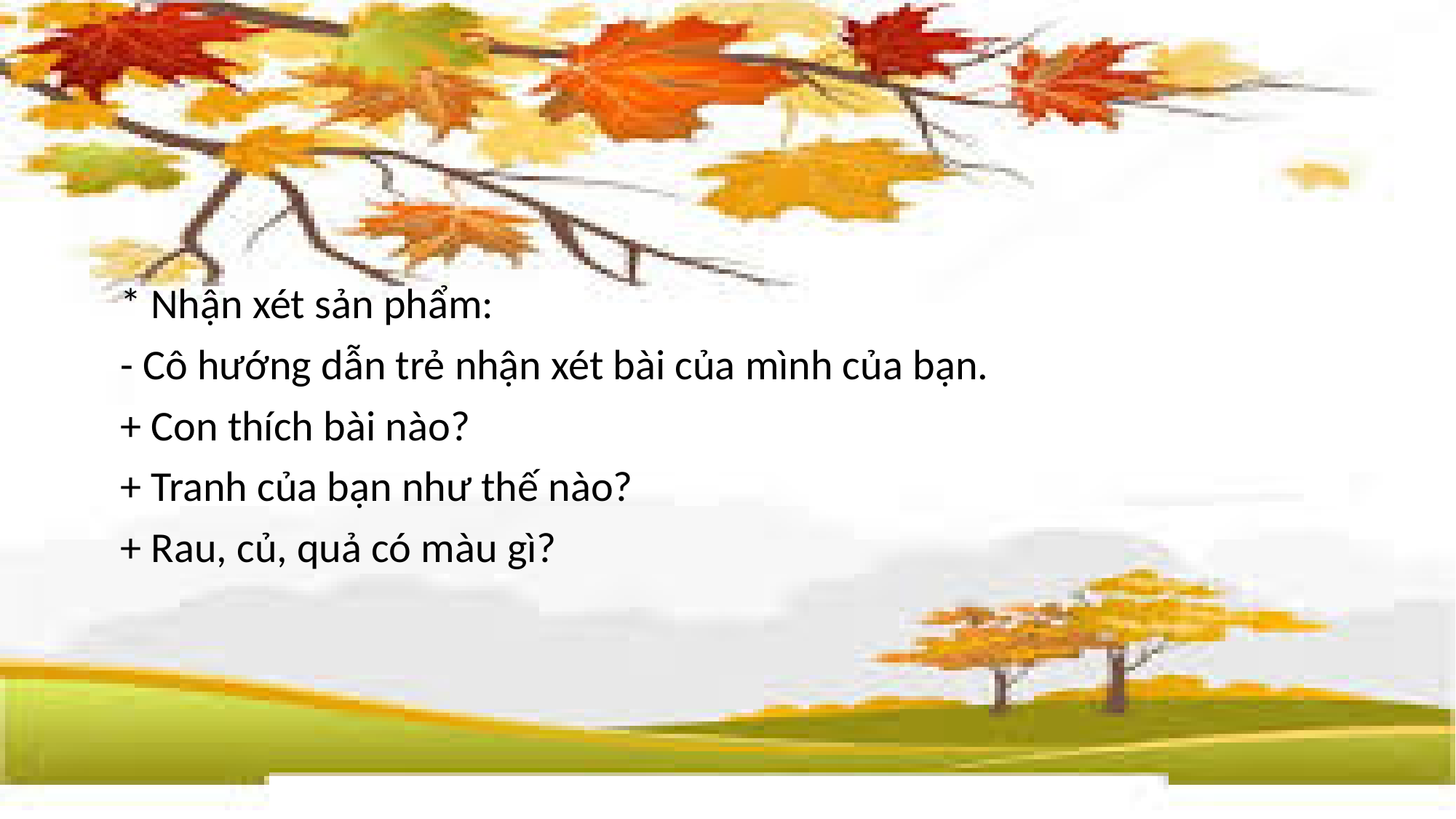

* Nhận xét sản phẩm:
- Cô hướng dẫn trẻ nhận xét bài của mình của bạn.
+ Con thích bài nào?
+ Tranh của bạn như thế nào?
+ Rau, củ, quả có màu gì?